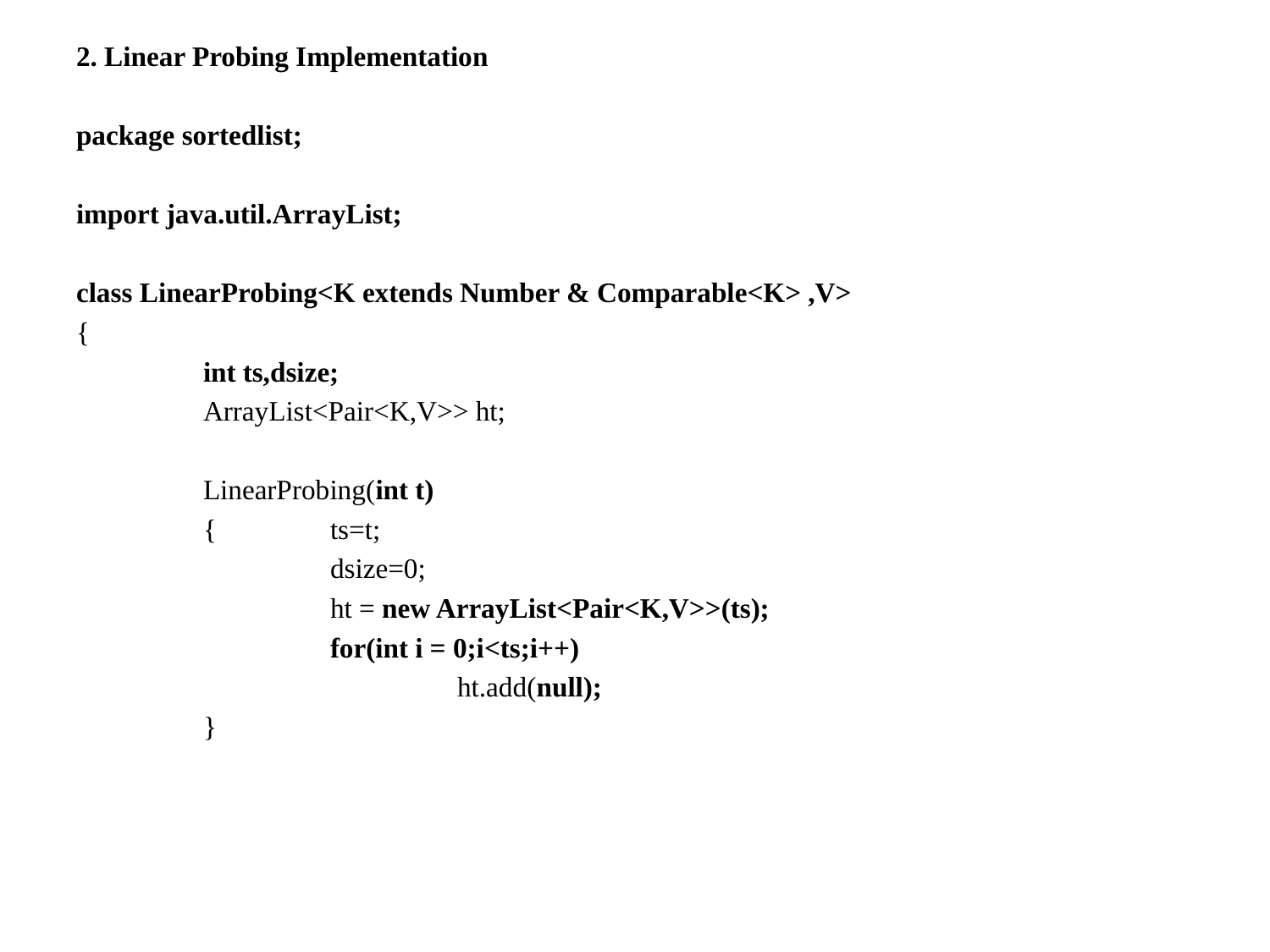

2. Linear Probing Implementation

package sortedlist;

import java.util.ArrayList;

class LinearProbing<K extends Number & Comparable<K> ,V>
{
	int ts,dsize;
	ArrayList<Pair<K,V>> ht;

	LinearProbing(int t)
	{	ts=t;
		dsize=0;
		ht = new ArrayList<Pair<K,V>>(ts);
		for(int i = 0;i<ts;i++)
			ht.add(null);
	}